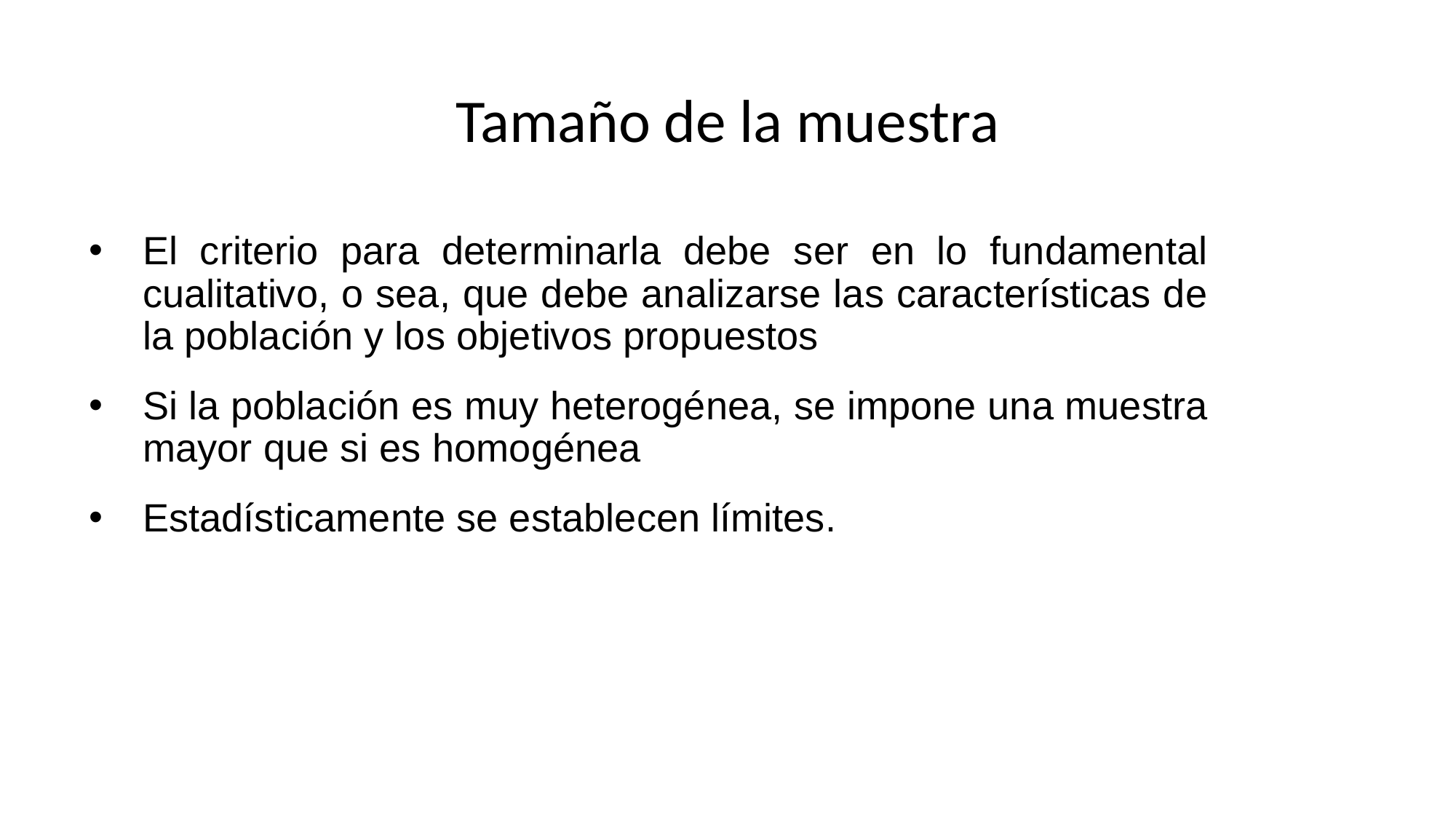

# Tamaño de la muestra
El criterio para determinarla debe ser en lo fundamental cualitativo, o sea, que debe analizarse las características de la población y los objetivos propuestos
Si la población es muy heterogénea, se impone una muestra mayor que si es homogénea
Estadísticamente se establecen límites.